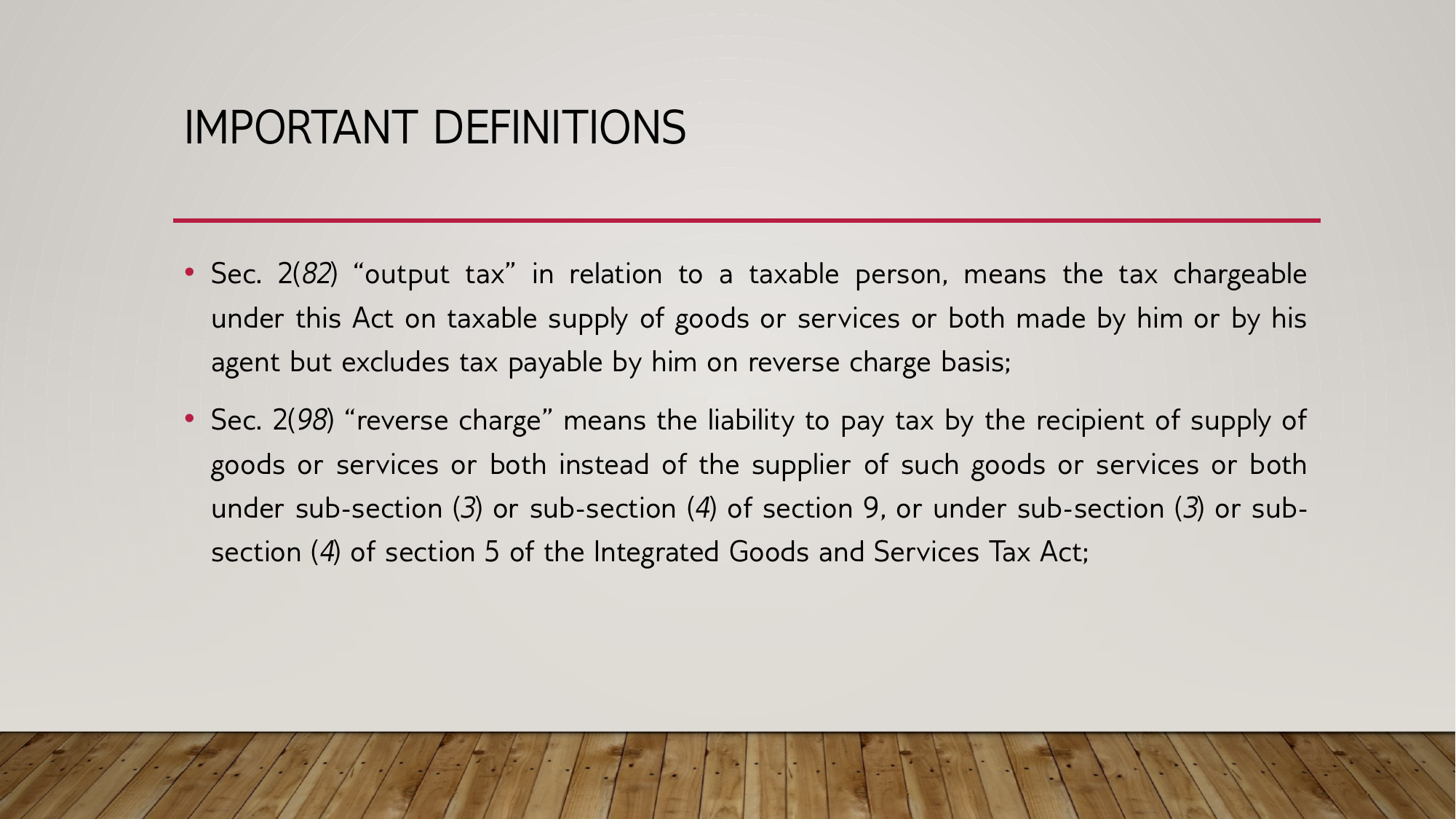

# Important Definitions
Sec. 2(82) “output tax” in relation to a taxable person, means the tax chargeable under this Act on taxable supply of goods or services or both made by him or by his agent but excludes tax payable by him on reverse charge basis;
Sec. 2(98) “reverse charge” means the liability to pay tax by the recipient of supply of goods or services or both instead of the supplier of such goods or services or both under sub-section (3) or sub-section (4) of section 9, or under sub-section (3) or sub- section (4) of section 5 of the Integrated Goods and Services Tax Act;